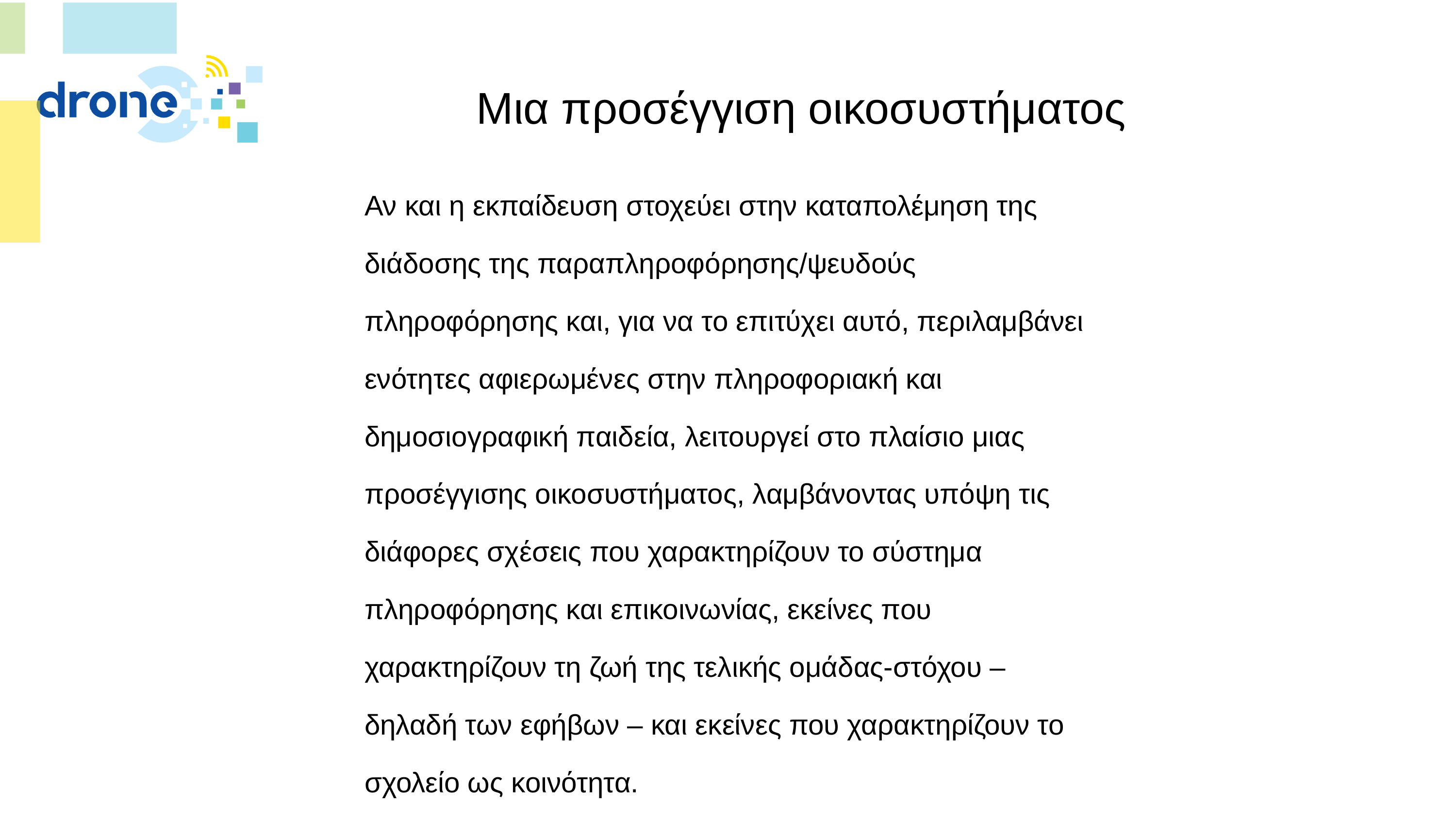

# Μια προσέγγιση οικοσυστήματος

Αν και η εκπαίδευση στοχεύει στην καταπολέμηση της διάδοσης της παραπληροφόρησης/ψευδούς πληροφόρησης και, για να το επιτύχει αυτό, περιλαμβάνει ενότητες αφιερωμένες στην πληροφοριακή και δημοσιογραφική παιδεία, λειτουργεί στο πλαίσιο μιας προσέγγισης οικοσυστήματος, λαμβάνοντας υπόψη τις διάφορες σχέσεις που χαρακτηρίζουν το σύστημα πληροφόρησης και επικοινωνίας, εκείνες που χαρακτηρίζουν τη ζωή της τελικής ομάδας-στόχου – δηλαδή των εφήβων – και εκείνες που χαρακτηρίζουν το σχολείο ως κοινότητα.